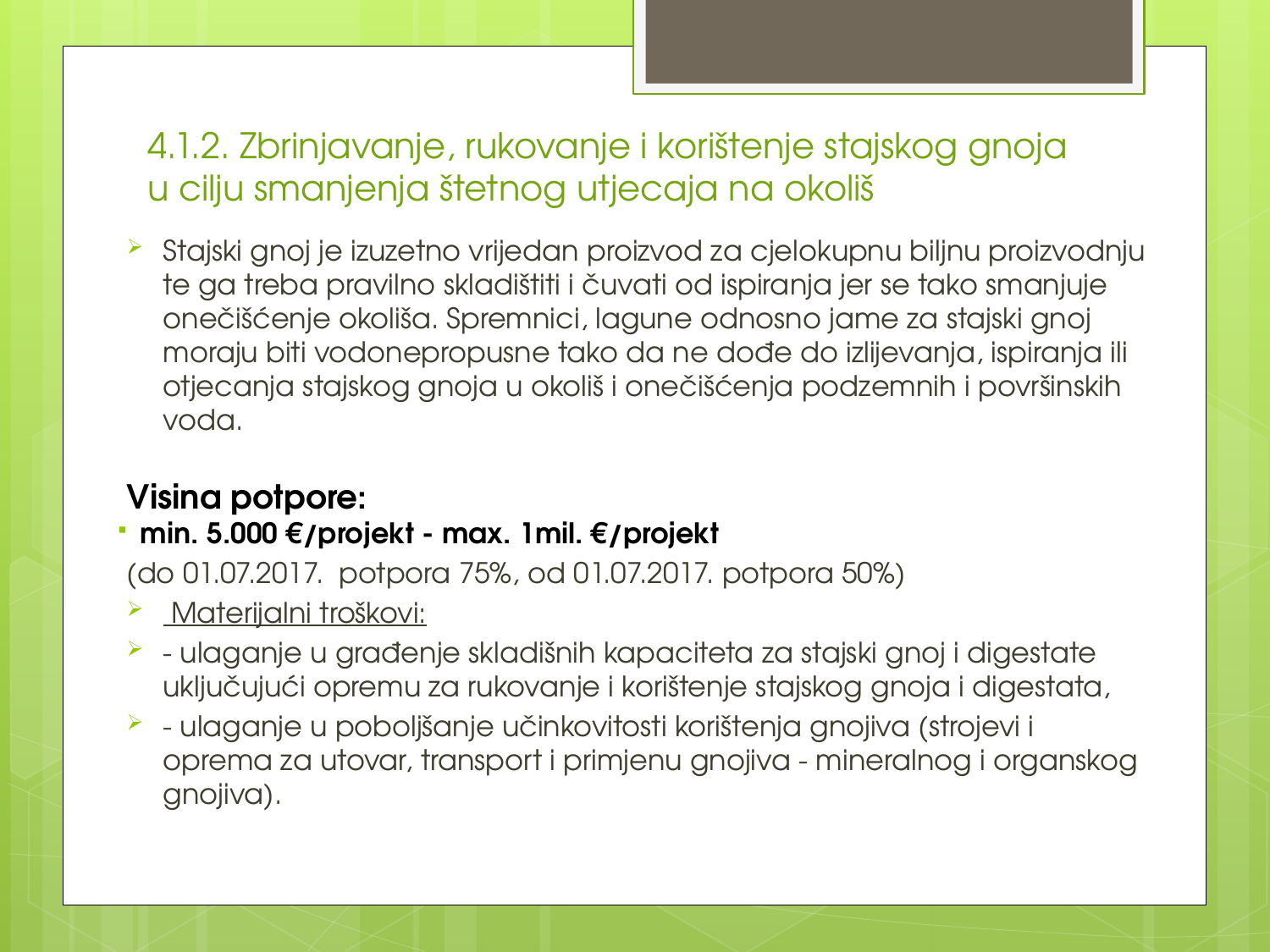

# 4.1.2. Zbrinjavanje, rukovanje i korištenje stajskog gnoja u cilju smanjenja štetnog utjecaja na okoliš
Stajski gnoj je izuzetno vrijedan proizvod za cjelokupnu biljnu proizvodnju te ga treba pravilno skladištiti i čuvati od ispiranja jer se tako smanjuje onečišćenje okoliša. Spremnici, lagune odnosno jame za stajski gnoj moraju biti vodonepropusne tako da ne dođe do izlijevanja, ispiranja ili otjecanja stajskog gnoja u okoliš i onečišćenja podzemnih i površinskih voda.

Visina potpore:
min. 5.000 €/projekt - max. 1mil. €/projekt
(do 01.07.2017.  potpora 75%, od 01.07.2017. potpora 50%)
 Materijalni troškovi:
- ulaganje u građenje skladišnih kapaciteta za stajski gnoj i digestate uključujući opremu za rukovanje i korištenje stajskog gnoja i digestata,
- ulaganje u poboljšanje učinkovitosti korištenja gnojiva (strojevi i oprema za utovar, transport i primjenu gnojiva - mineralnog i organskog gnojiva).